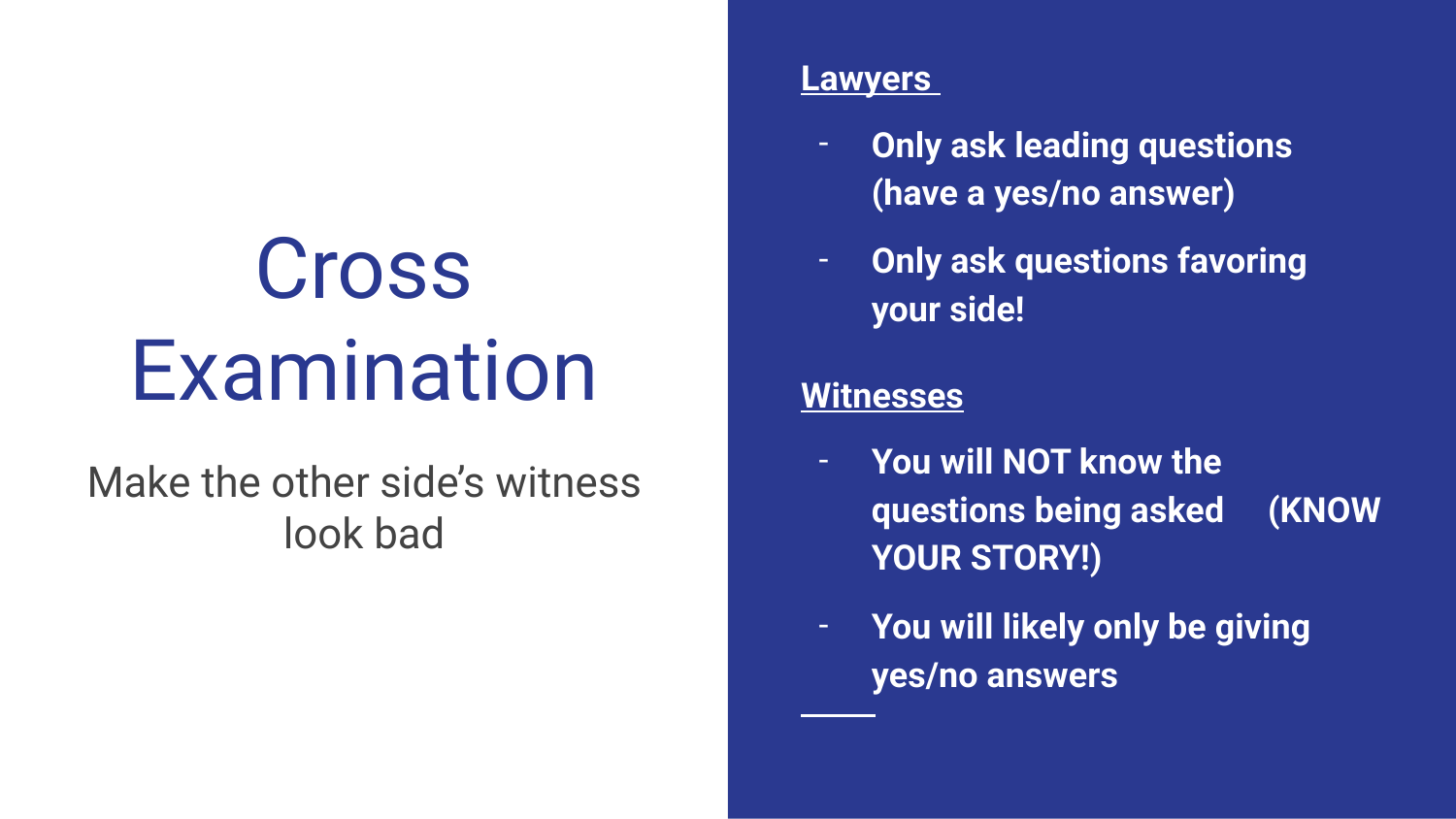

Lawyers
Only ask leading questions (have a yes/no answer)

Only ask questions favoring your side!

Witnesses
You will NOT know the questions being asked     (KNOW YOUR STORY!)

You will likely only be giving yes/no answers
# Cross Examination
Make the other side’s witness look bad